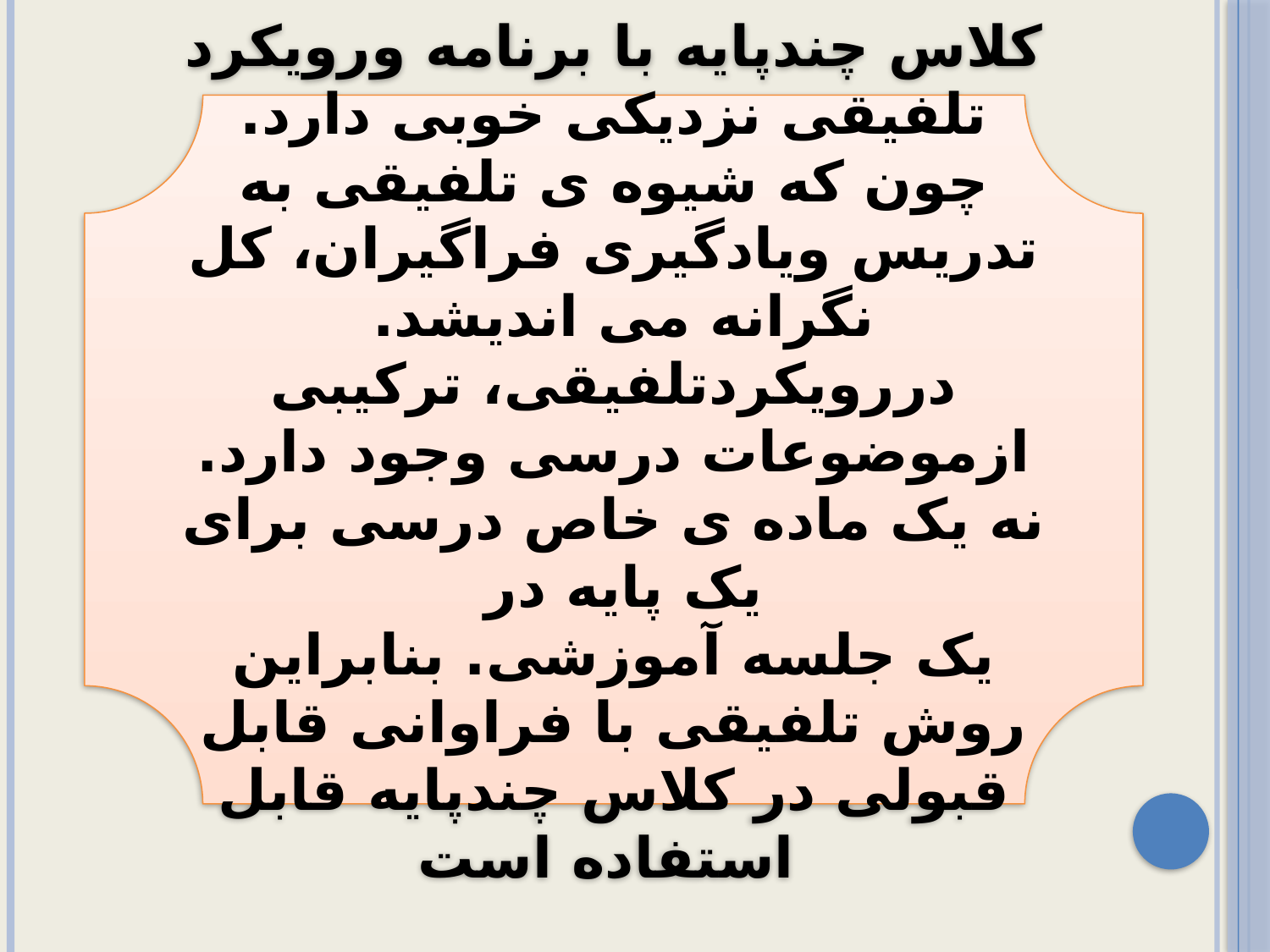

کلاس چندپایه با برنامه ورویکرد تلفیقی نزدیکی خوبی دارد. چون که شیوه ی تلفیقی به تدریس ویادگیری فراگیران، کل نگرانه می اندیشد.
دررویکردتلفیقی، ترکیبی ازموضوعات درسی وجود دارد. نه یک ماده ی خاص درسی برای یک پایه در
یک جلسه آموزشی. بنابراین روش تلفیقی با فراوانی قابل قبولی در کلاس چندپایه قابل استفاده است